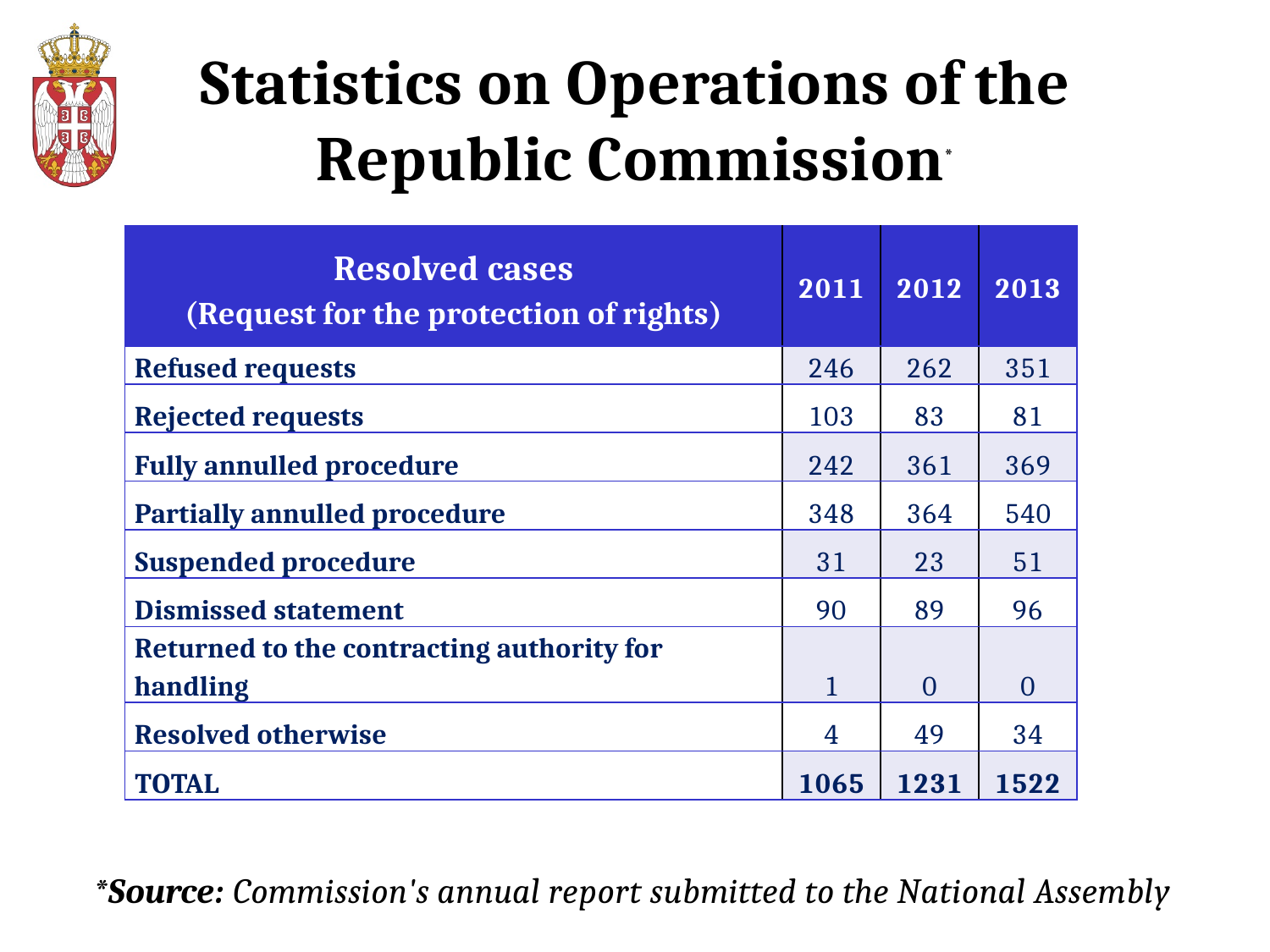

# Statistics on Operations of the Republic Commission*
| Resolved cases (Request for the protection of rights) | 2011 | 2012 | 2013 |
| --- | --- | --- | --- |
| Refused requests | 246 | 262 | 351 |
| Rejected requests | 103 | 83 | 81 |
| Fully annulled procedure | 242 | 361 | 369 |
| Partially annulled procedure | 348 | 364 | 540 |
| Suspended procedure | 31 | 23 | 51 |
| Dismissed statement | 90 | 89 | 96 |
| Returned to the contracting authority for handling | 1 | 0 | 0 |
| Resolved otherwise | 4 | 49 | 34 |
| TOTAL | 1065 | 1231 | 1522 |
*Source: Commission's annual report submitted to the National Assembly